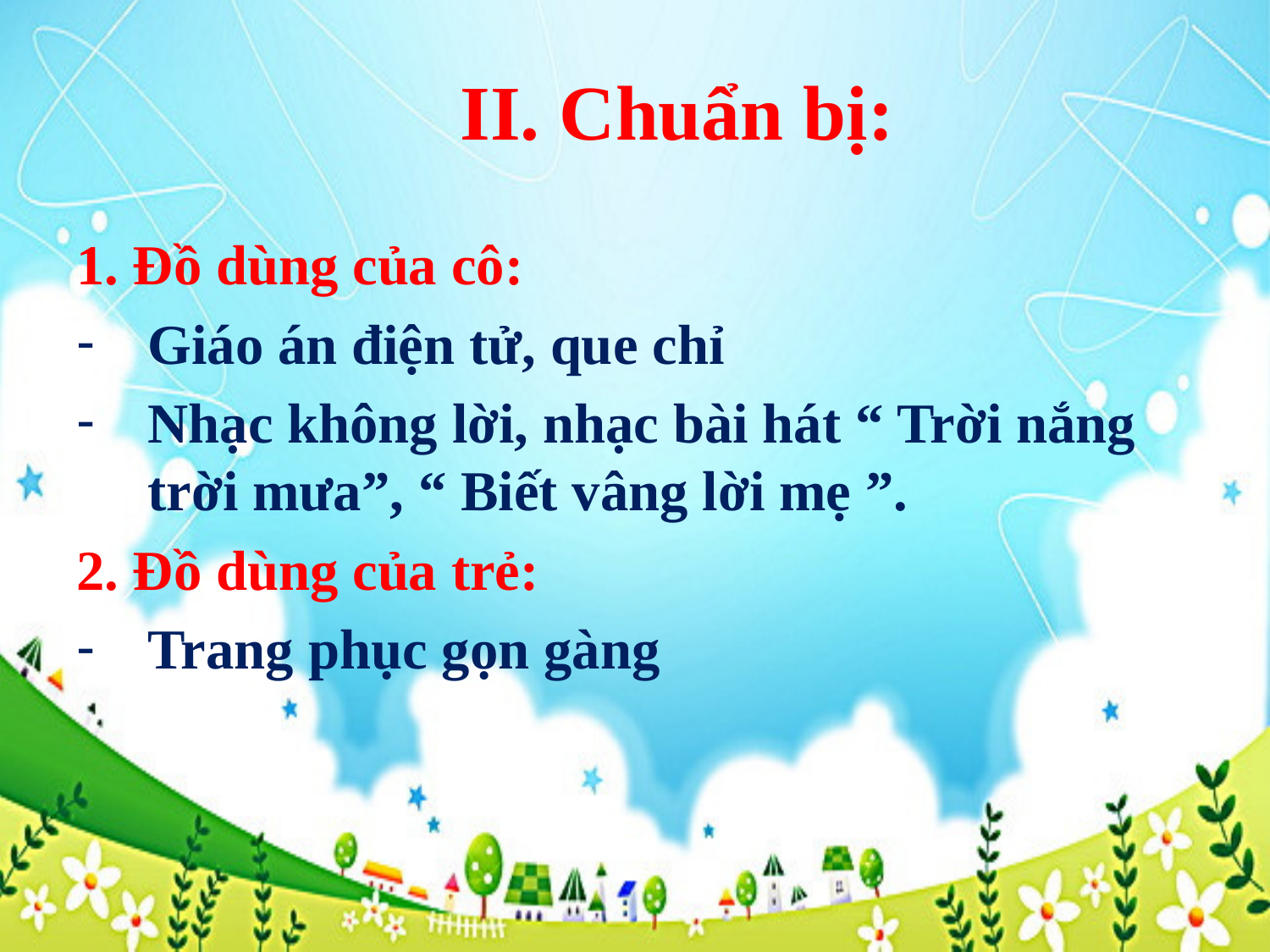

# II. Chuẩn bị:
1. Đồ dùng của cô:
Giáo án điện tử, que chỉ
Nhạc không lời, nhạc bài hát “ Trời nắng trời mưa”, “ Biết vâng lời mẹ ”.
2. Đồ dùng của trẻ:
Trang phục gọn gàng